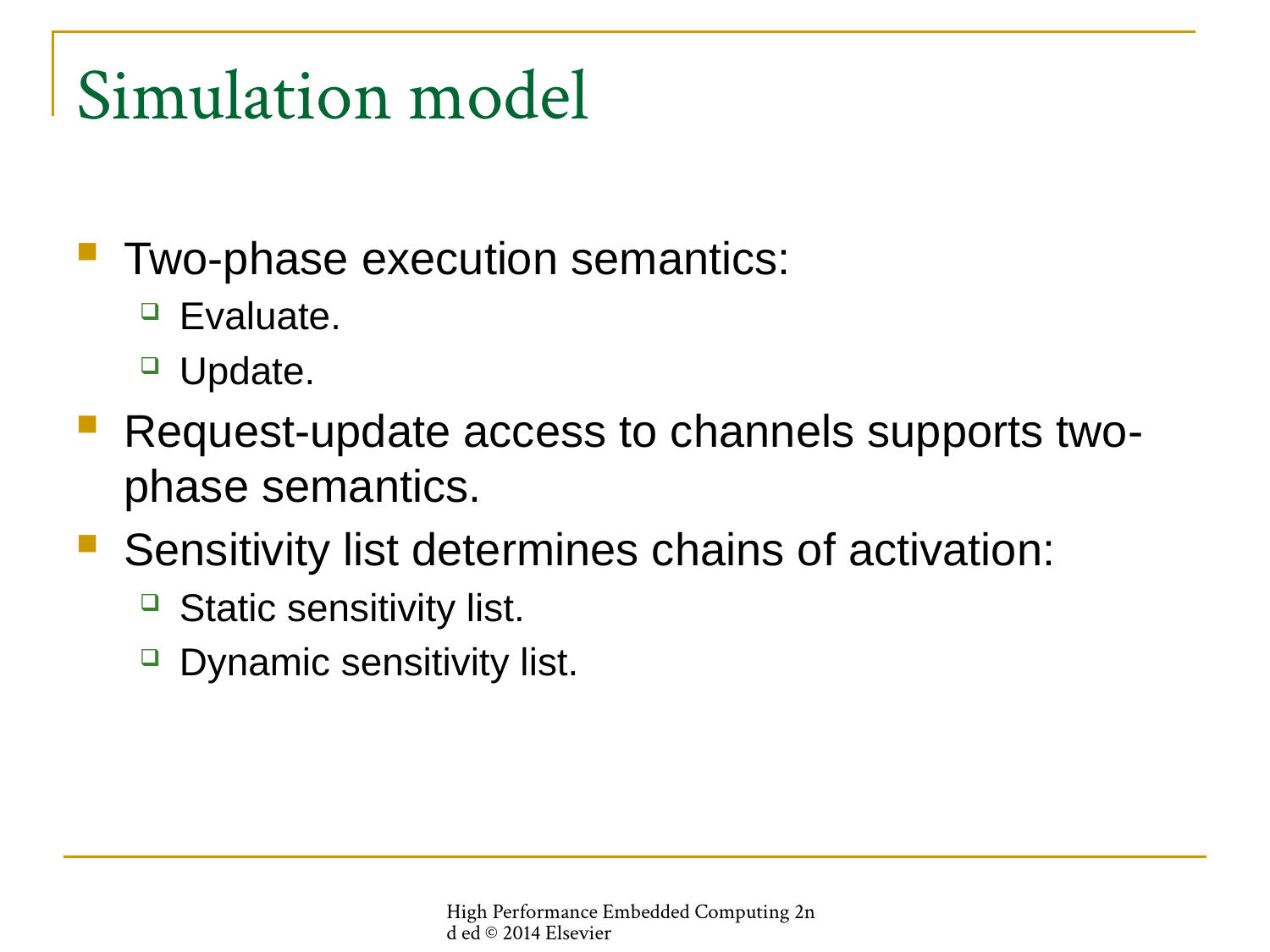

# Simulation model
Two-phase execution semantics:
Evaluate.
Update.
Request-update access to channels supports two-phase semantics.
Sensitivity list determines chains of activation:
Static sensitivity list.
Dynamic sensitivity list.
High Performance Embedded Computing 2nd ed © 2014 Elsevier